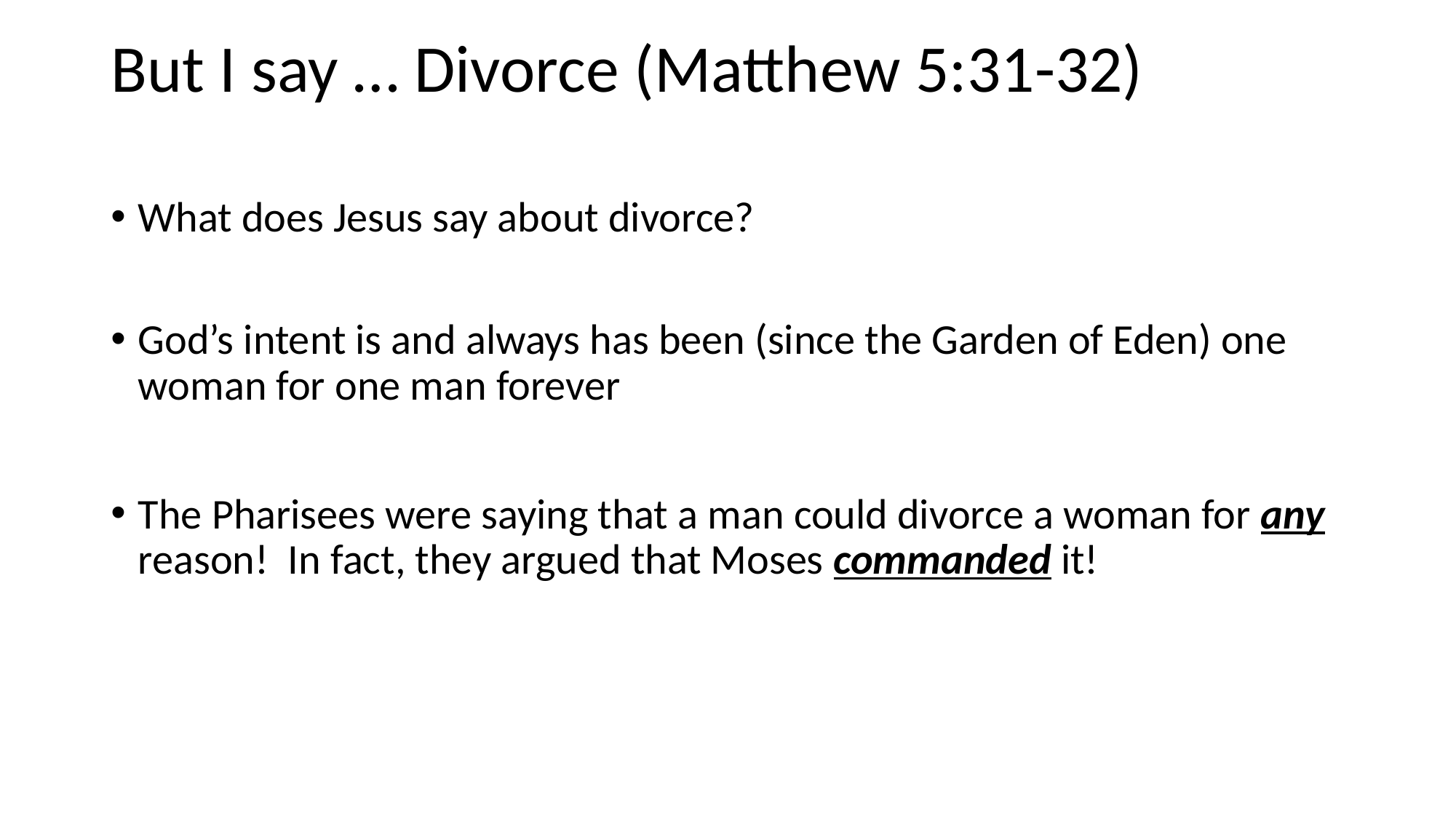

# But I say … Divorce (Matthew 5:31-32)

What does Jesus say about divorce?

God’s intent is and always has been (since the Garden of Eden) one woman for one man forever

The Pharisees were saying that a man could divorce a woman for any reason!  In fact, they argued that Moses commanded it!